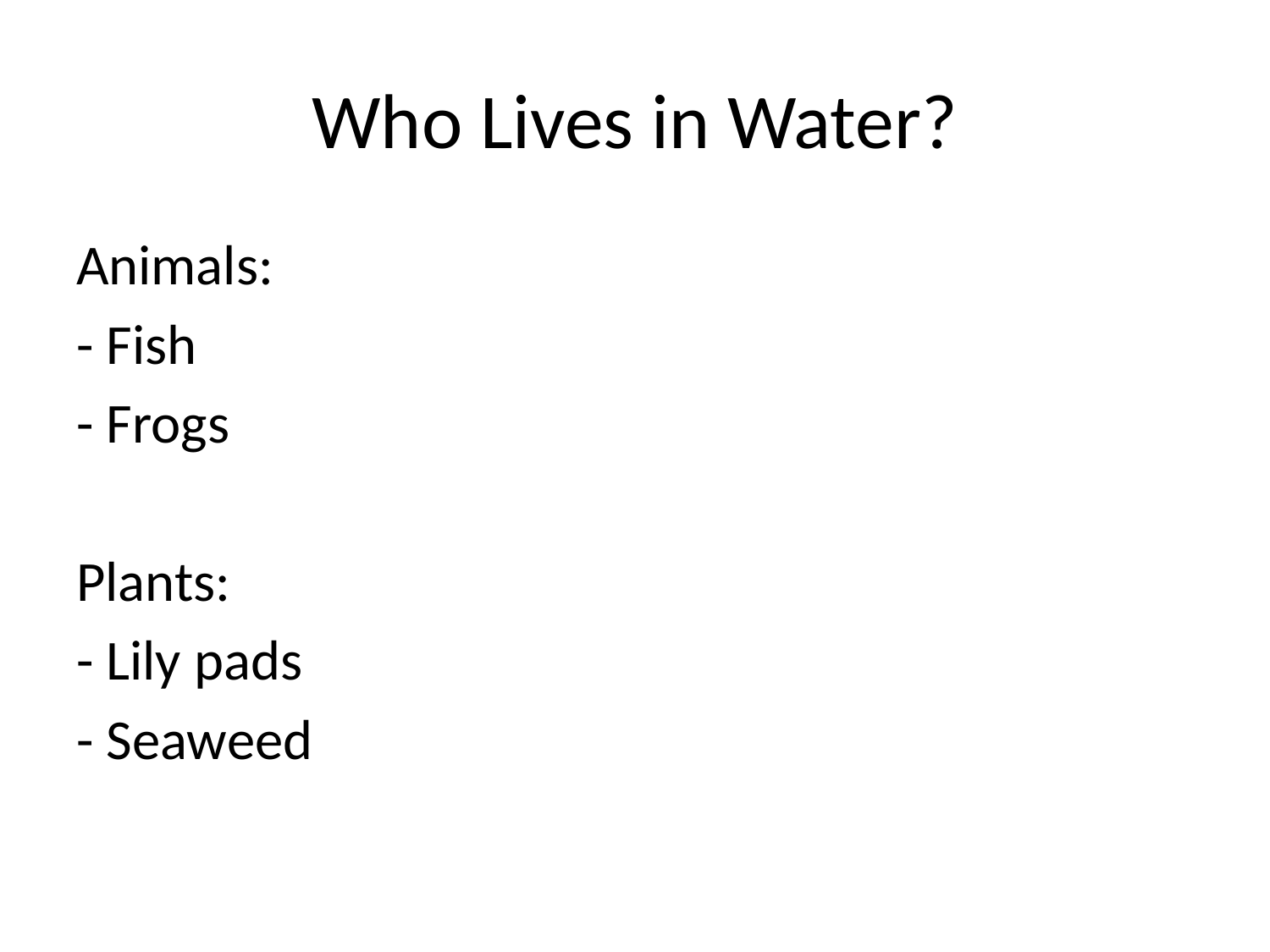

# Who Lives in Water?
Animals:
- Fish
- Frogs

Plants:
- Lily pads
- Seaweed